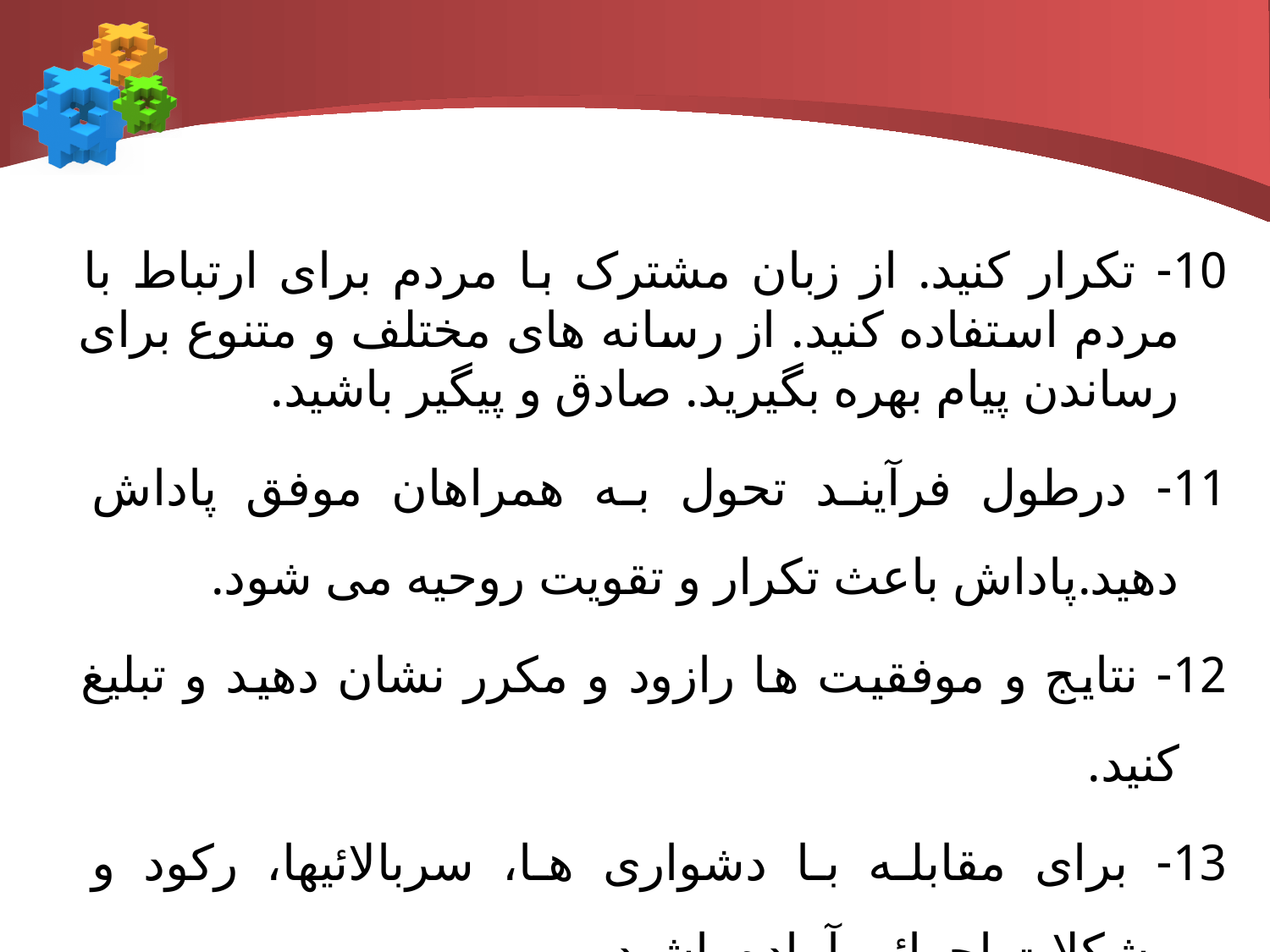

#
10- تکرار کنید. از زبان مشترک با مردم برای ارتباط با مردم استفاده کنید. از رسانه های مختلف و متنوع برای رساندن پیام بهره بگیرید. صادق و پیگیر باشید.
11- درطول فرآیند تحول به همراهان موفق پاداش دهید.پاداش باعث تکرار و تقویت روحیه می شود.
12- نتایج و موفقیت ها رازود و مکرر نشان دهید و تبلیغ کنید.
13- برای مقابله با دشواری ها، سربالائیها، رکود و مشکلات اجرائی آماده باشید.